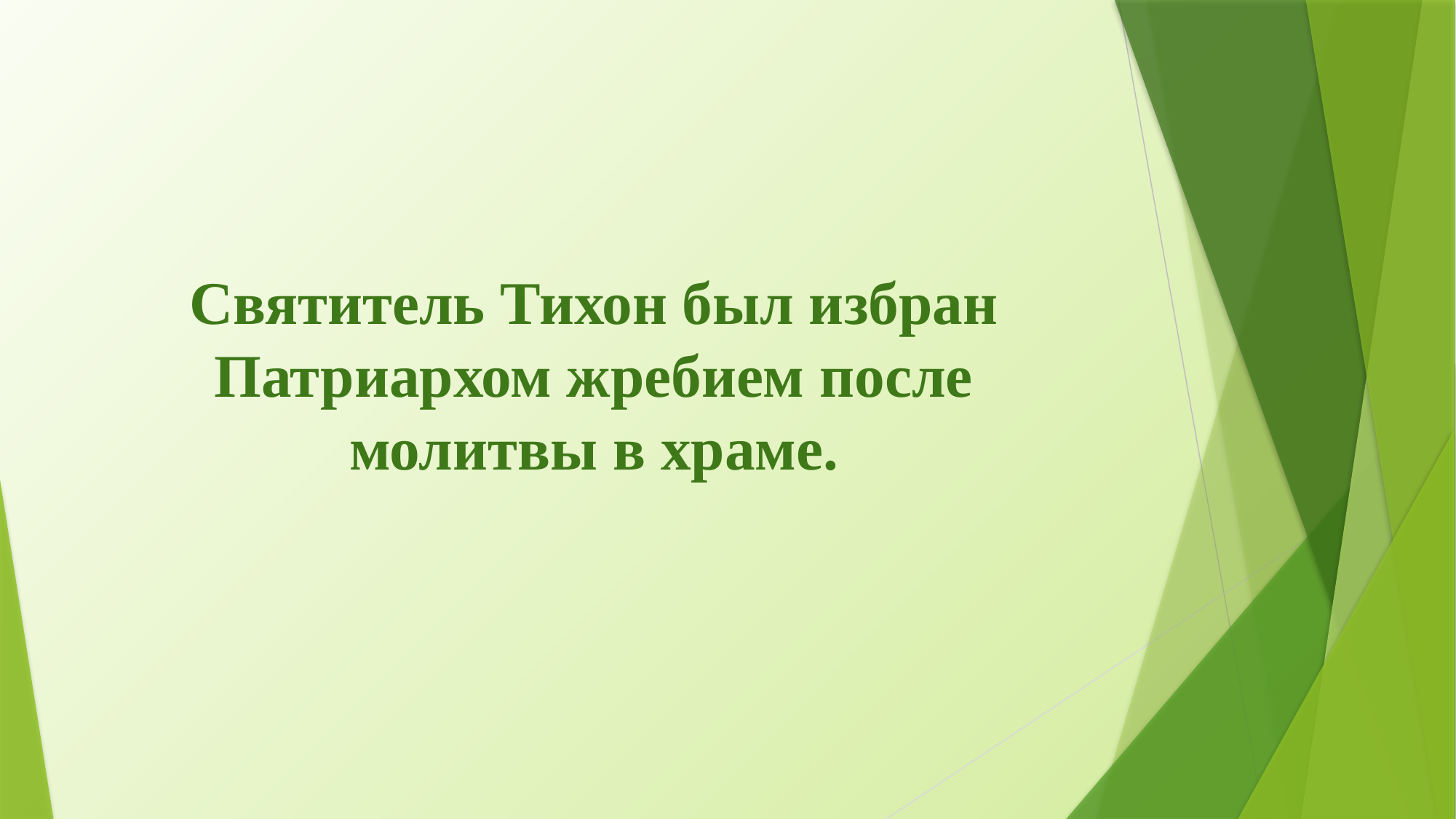

#
Святитель Тихон был избран Патриархом жребием после молитвы в храме.